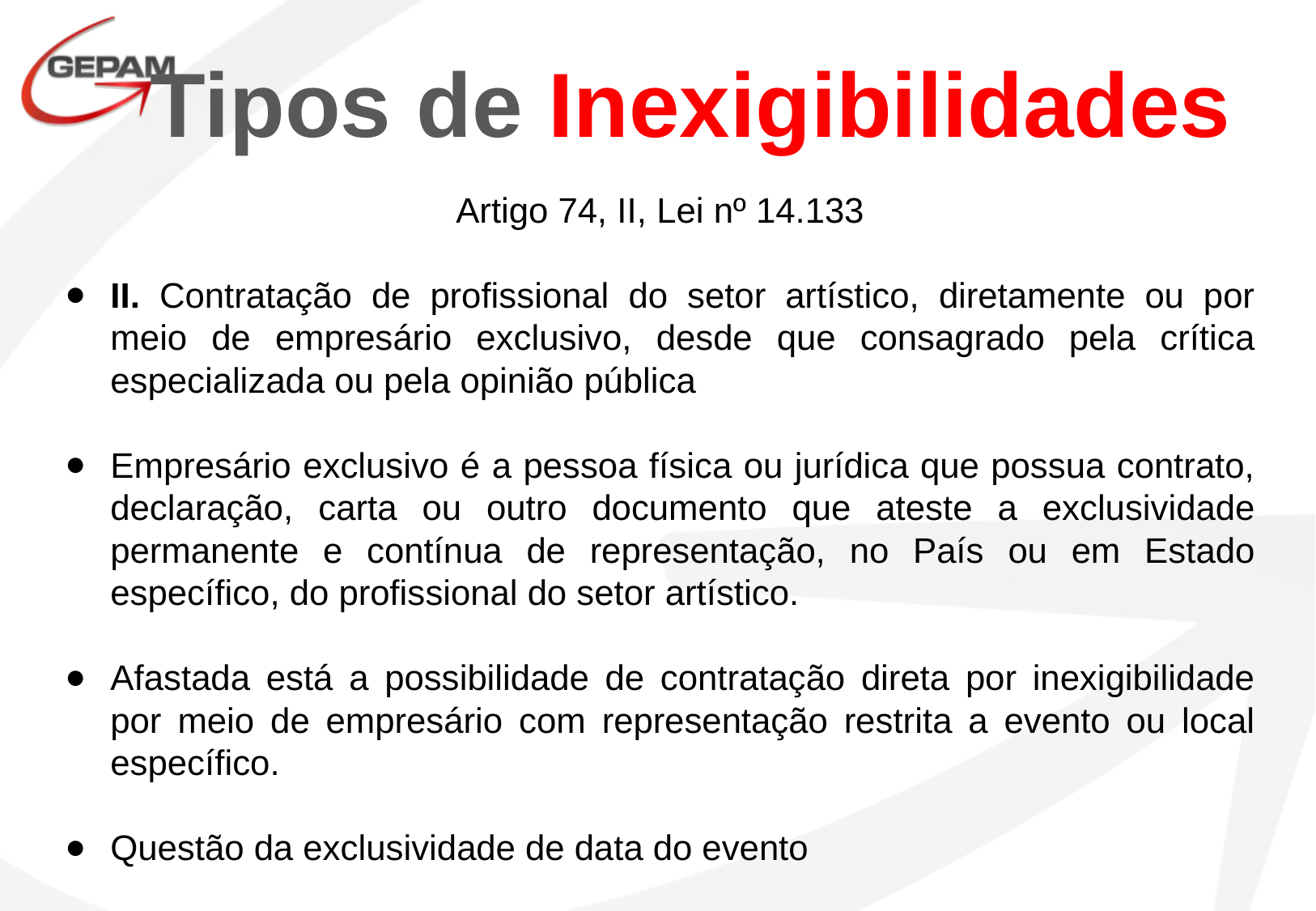

# Tipos de Inexigibilidades
Artigo 74, II, Lei nº 14.133

II. Contratação de profissional do setor artístico, diretamente ou por meio de empresário exclusivo, desde que consagrado pela crítica especializada ou pela opinião pública

Empresário exclusivo é a pessoa física ou jurídica que possua contrato, declaração, carta ou outro documento que ateste a exclusividade permanente e contínua de representação, no País ou em Estado específico, do profissional do setor artístico.

Afastada está a possibilidade de contratação direta por inexigibilidade por meio de empresário com representação restrita a evento ou local específico.

Questão da exclusividade de data do evento